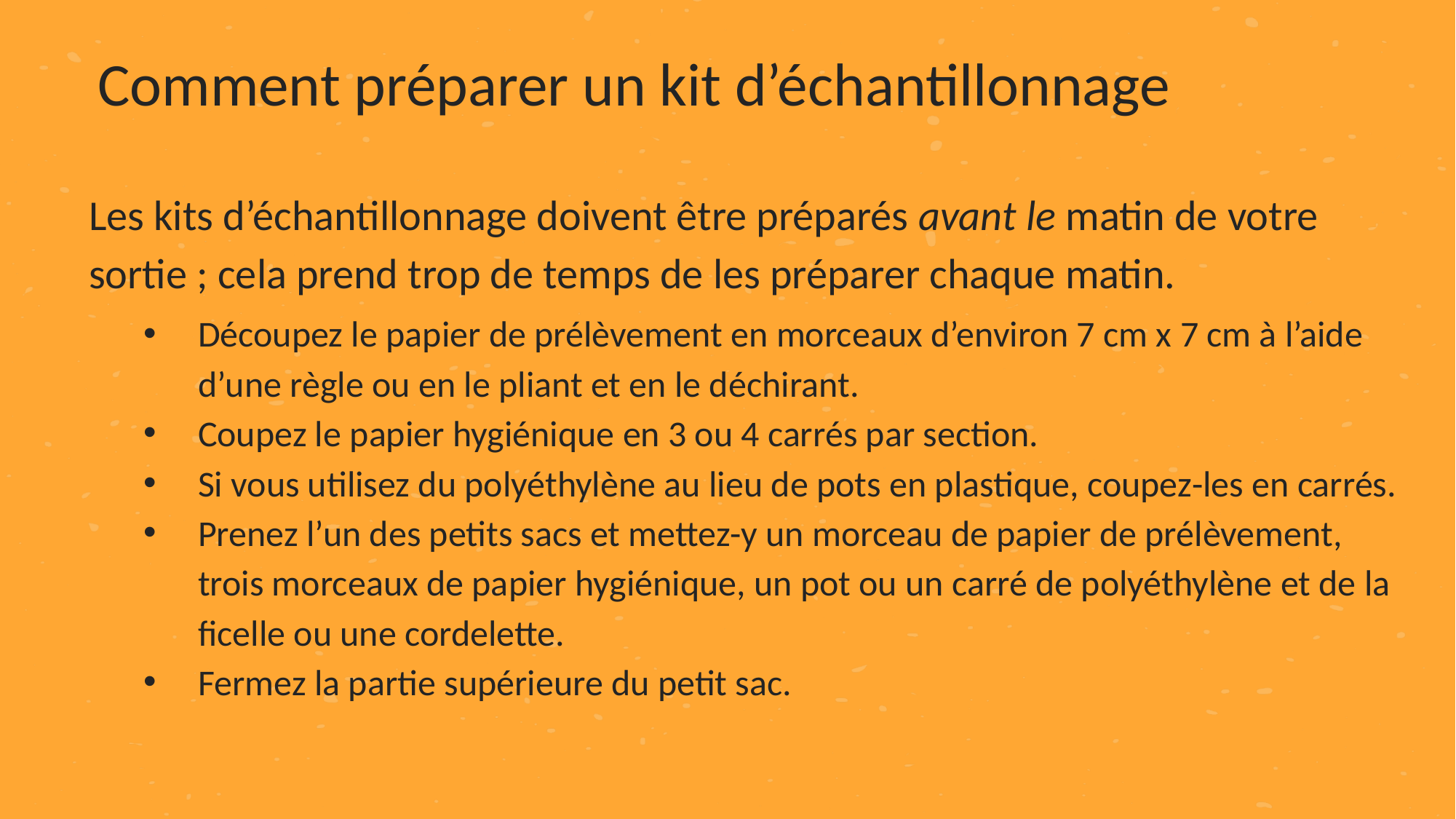

Comment préparer un kit d’échantillonnage
Les kits d’échantillonnage doivent être préparés avant le matin de votre sortie ; cela prend trop de temps de les préparer chaque matin.
Découpez le papier de prélèvement en morceaux d’environ 7 cm x 7 cm à l’aide d’une règle ou en le pliant et en le déchirant.
Coupez le papier hygiénique en 3 ou 4 carrés par section.
Si vous utilisez du polyéthylène au lieu de pots en plastique, coupez-les en carrés.
Prenez l’un des petits sacs et mettez-y un morceau de papier de prélèvement, trois morceaux de papier hygiénique, un pot ou un carré de polyéthylène et de la ficelle ou une cordelette.
Fermez la partie supérieure du petit sac.